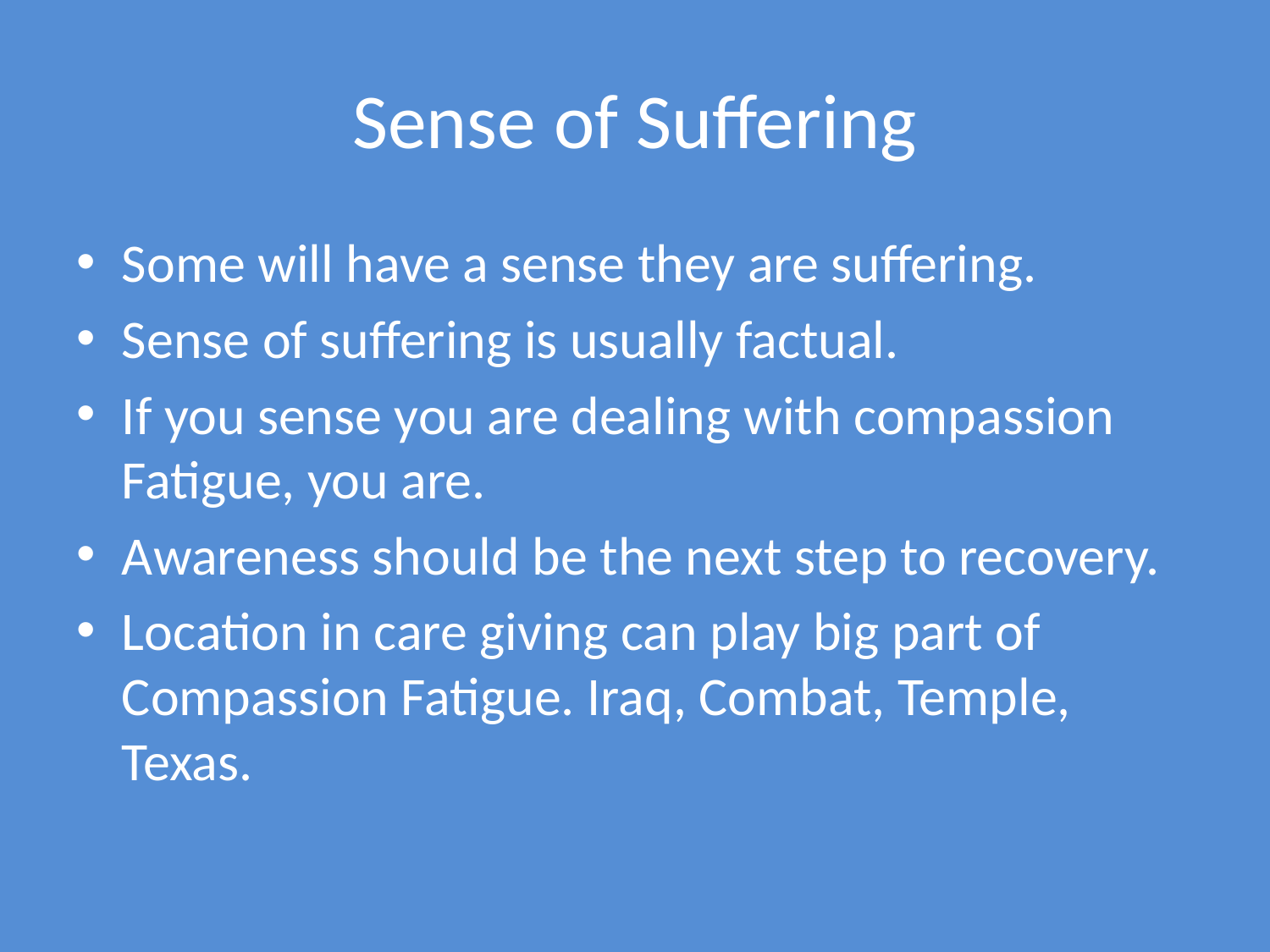

# Sense of Suffering
Some will have a sense they are suffering.
Sense of suffering is usually factual.
If you sense you are dealing with compassion Fatigue, you are.
Awareness should be the next step to recovery.
Location in care giving can play big part of Compassion Fatigue. Iraq, Combat, Temple, Texas.